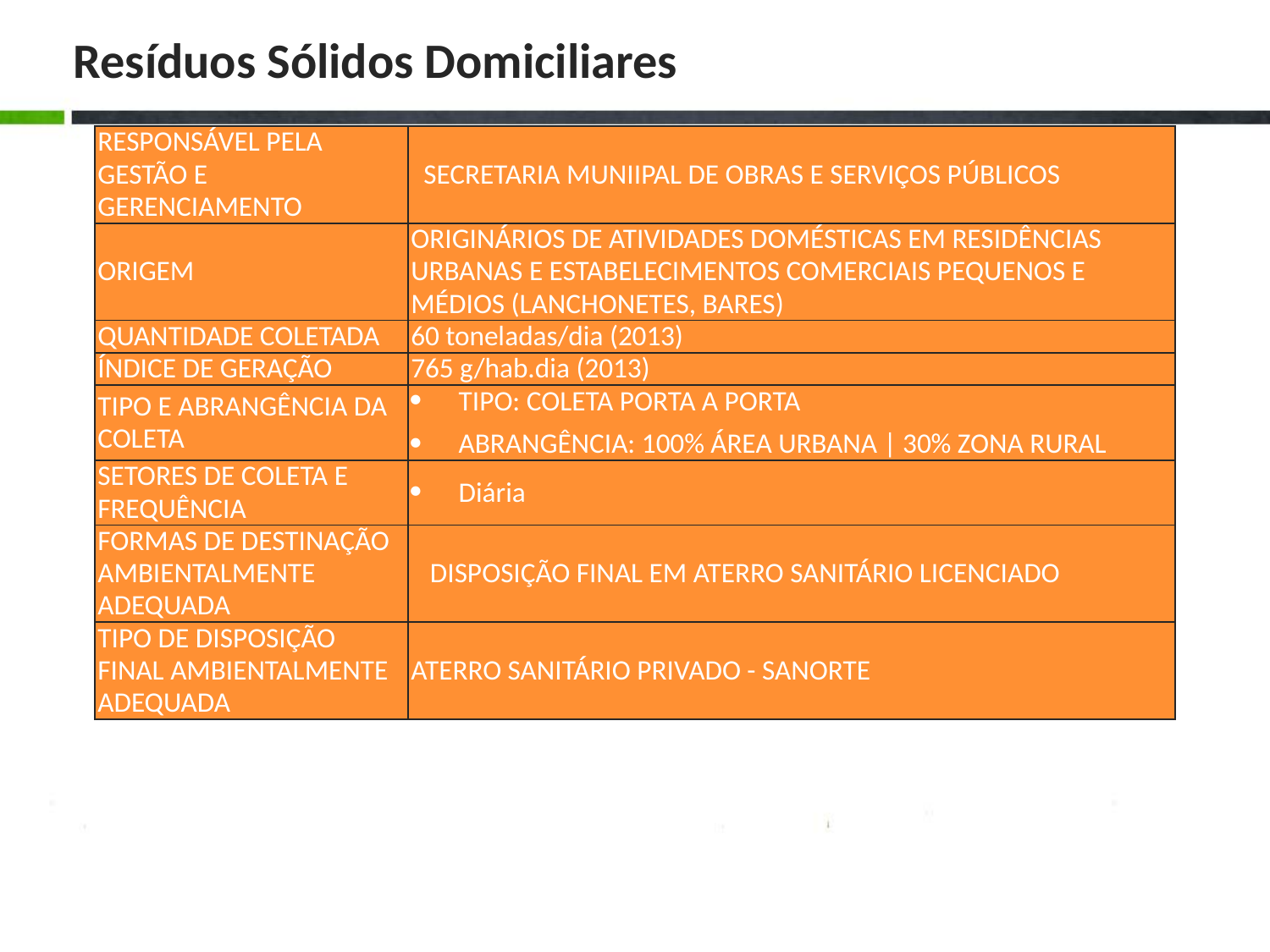

# Resíduos Sólidos Domiciliares
| RESPONSÁVEL PELA GESTÃO E GERENCIAMENTO | SECRETARIA MUNIIPAL DE OBRAS E SERVIÇOS PÚBLICOS |
| --- | --- |
| ORIGEM | ORIGINÁRIOS DE ATIVIDADES DOMÉSTICAS EM RESIDÊNCIAS URBANAS E ESTABELECIMENTOS COMERCIAIS PEQUENOS E MÉDIOS (LANCHONETES, BARES) |
| QUANTIDADE COLETADA | 60 toneladas/dia (2013) |
| ÍNDICE DE GERAÇÃO | 765 g/hab.dia (2013) |
| TIPO E ABRANGÊNCIA DA COLETA | TIPO: COLETA PORTA A PORTA ABRANGÊNCIA: 100% ÁREA URBANA | 30% ZONA RURAL |
| SETORES DE COLETA E FREQUÊNCIA | Diária |
| FORMAS DE DESTINAÇÃO AMBIENTALMENTE ADEQUADA | DISPOSIÇÃO FINAL EM ATERRO SANITÁRIO LICENCIADO |
| TIPO DE DISPOSIÇÃO FINAL AMBIENTALMENTE ADEQUADA | ATERRO SANITÁRIO PRIVADO - SANORTE |